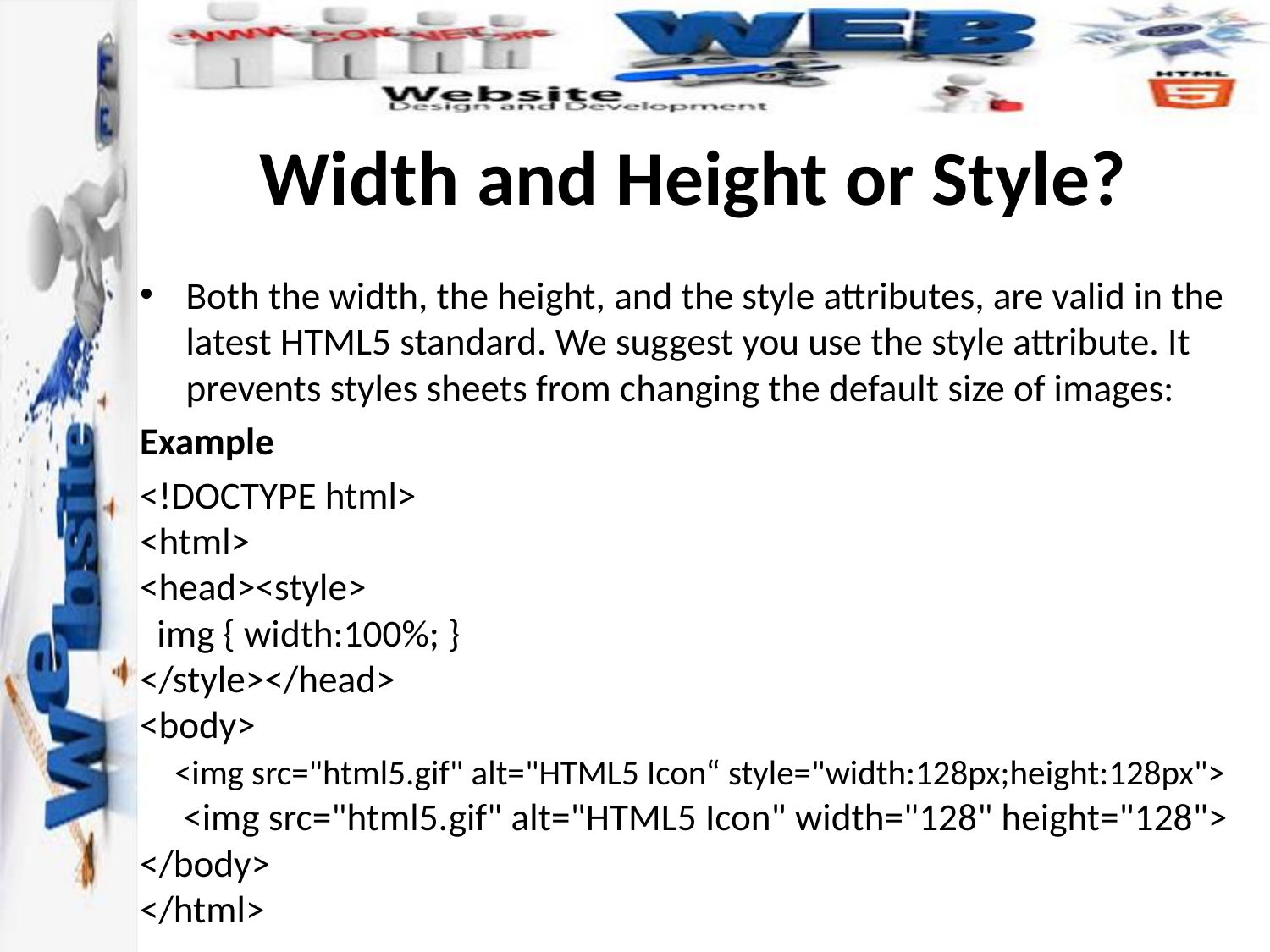

# Width and Height or Style?
Both the width, the height, and the style attributes, are valid in the latest HTML5 standard. We suggest you use the style attribute. It prevents styles sheets from changing the default size of images:
Example
<!DOCTYPE html>
<html>
<head><style>
  img { width:100%; }
</style></head>
<body>
    <img src="html5.gif" alt="HTML5 Icon“ style="width:128px;height:128px">
     <img src="html5.gif" alt="HTML5 Icon" width="128" height="128">
</body>
</html>